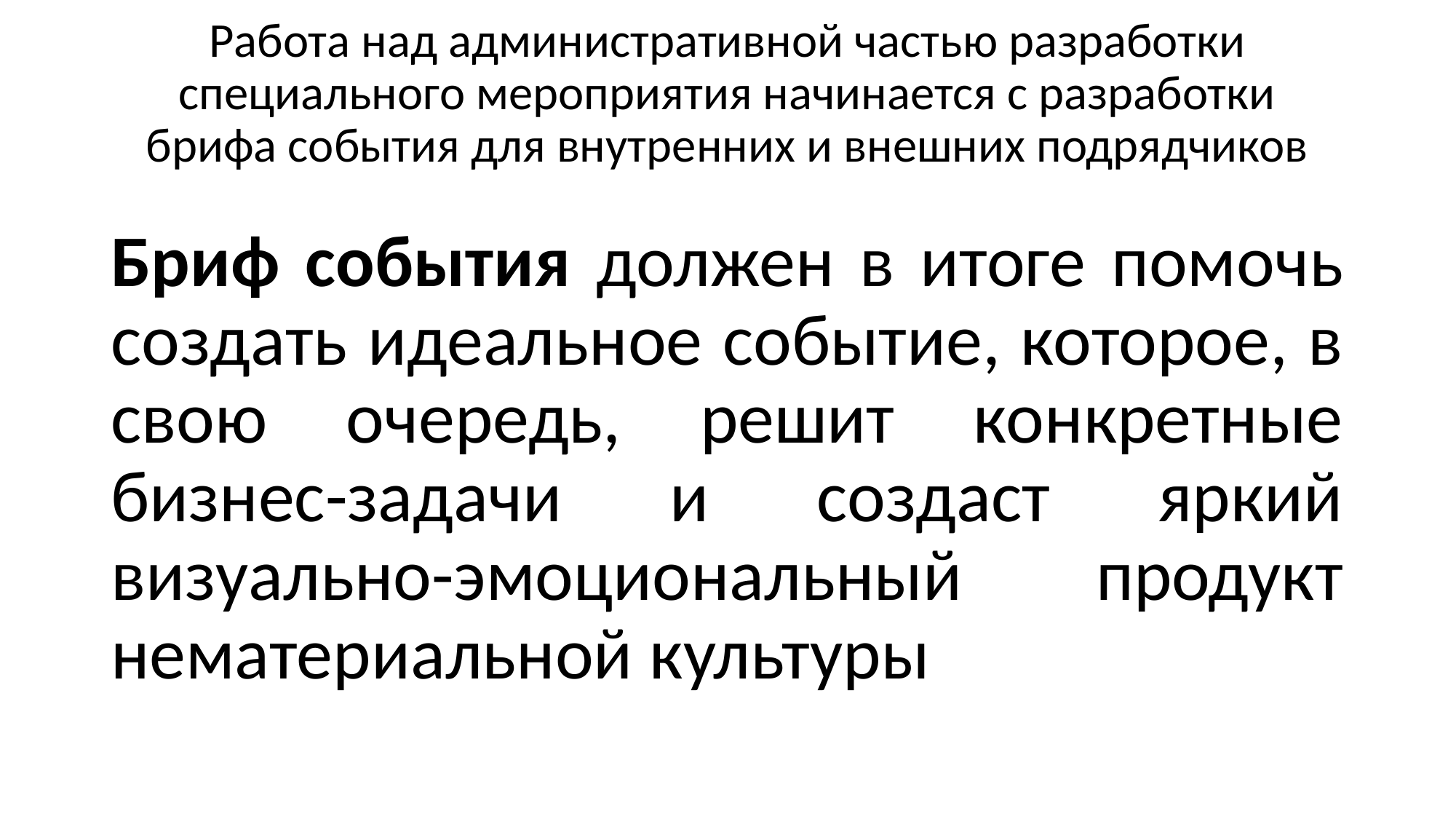

# Работа над административной частью разработки специального мероприятия начинается с разработки брифа события для внутренних и внешних подрядчиков
Бриф события должен в итоге помочь создать идеальное событие, которое, в свою очередь, решит конкретные бизнес-задачи и создаст яркий визуально-эмоциональный продукт нематериальной культуры